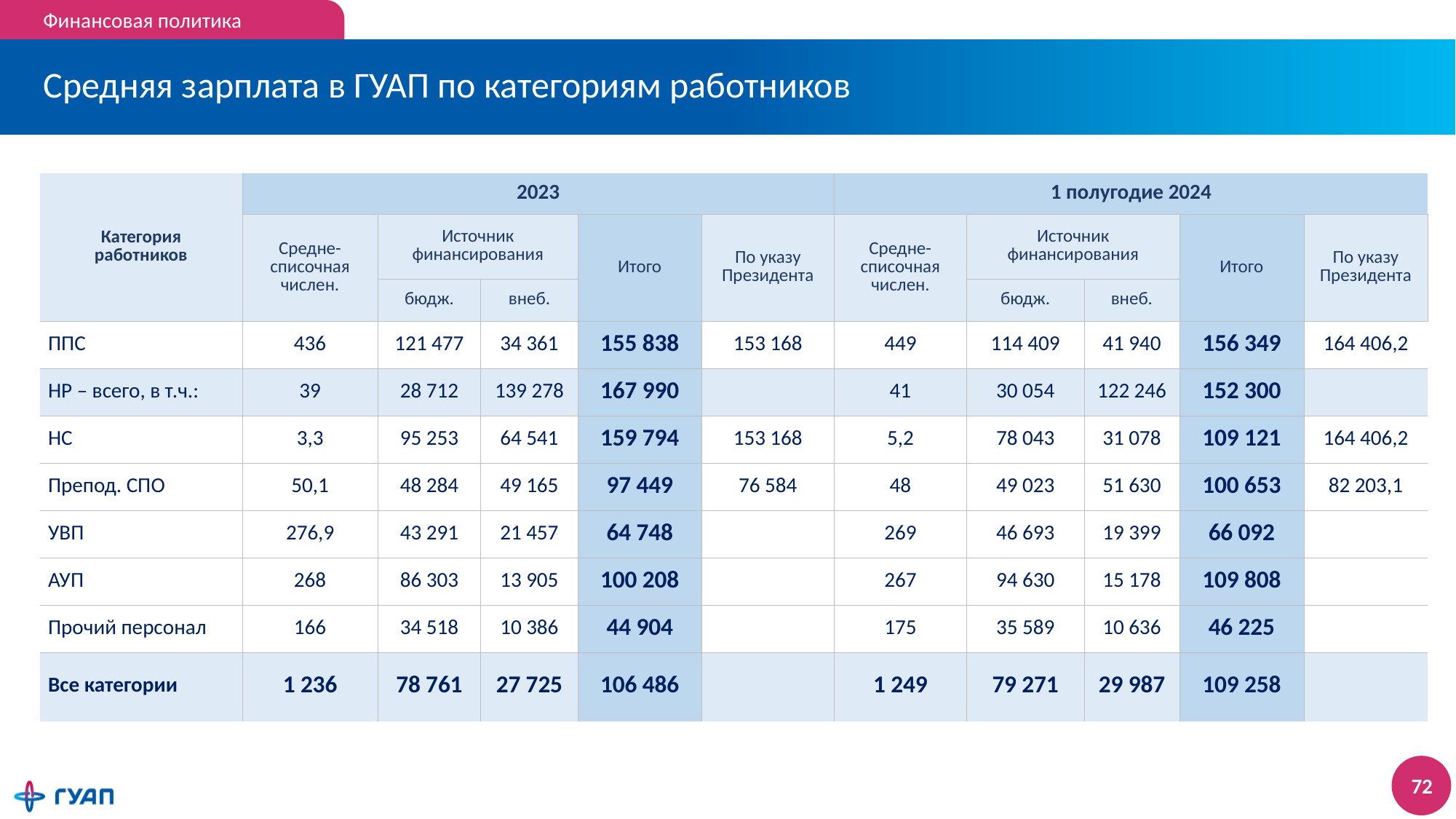

Финансовая политика
# Средняя зарплата в ГУАП по категориям работников
| Категория работников | 2023 |  |  |  |  | 1 полугодие 2024 |  |  |  |  |
| --- | --- | --- | --- | --- | --- | --- | --- | --- | --- | --- |
|  | Средне- списочная числен. | Источник финансирования |  | Итого | По указу Президента | Средне- списочная числен. | Источник финансирования |  | Итого | По указу Президента |
|  |  | бюдж. | внеб. |  |  |  | бюдж. | внеб. |  |  |
| ППС | 436 | 121 477 | 34 361 | 155 838 | 153 168 | 449 | 114 409 | 41 940 | 156 349 | 164 406,2 |
| НР – всего, в т.ч.: | 39 | 28 712 | 139 278 | 167 990 |  | 41 | 30 054 | 122 246 | 152 300 |  |
| НС | 3,3 | 95 253 | 64 541 | 159 794 | 153 168 | 5,2 | 78 043 | 31 078 | 109 121 | 164 406,2 |
| Препод. СПО | 50,1 | 48 284 | 49 165 | 97 449 | 76 584 | 48 | 49 023 | 51 630 | 100 653 | 82 203,1 |
| УВП | 276,9 | 43 291 | 21 457 | 64 748 |  | 269 | 46 693 | 19 399 | 66 092 |  |
| АУП | 268 | 86 303 | 13 905 | 100 208 |  | 267 | 94 630 | 15 178 | 109 808 |  |
| Прочий персонал | 166 | 34 518 | 10 386 | 44 904 |  | 175 | 35 589 | 10 636 | 46 225 |  |
| Все категории | 1 236 | 78 761 | 27 725 | 106 486 |  | 1 249 | 79 271 | 29 987 | 109 258 |  |